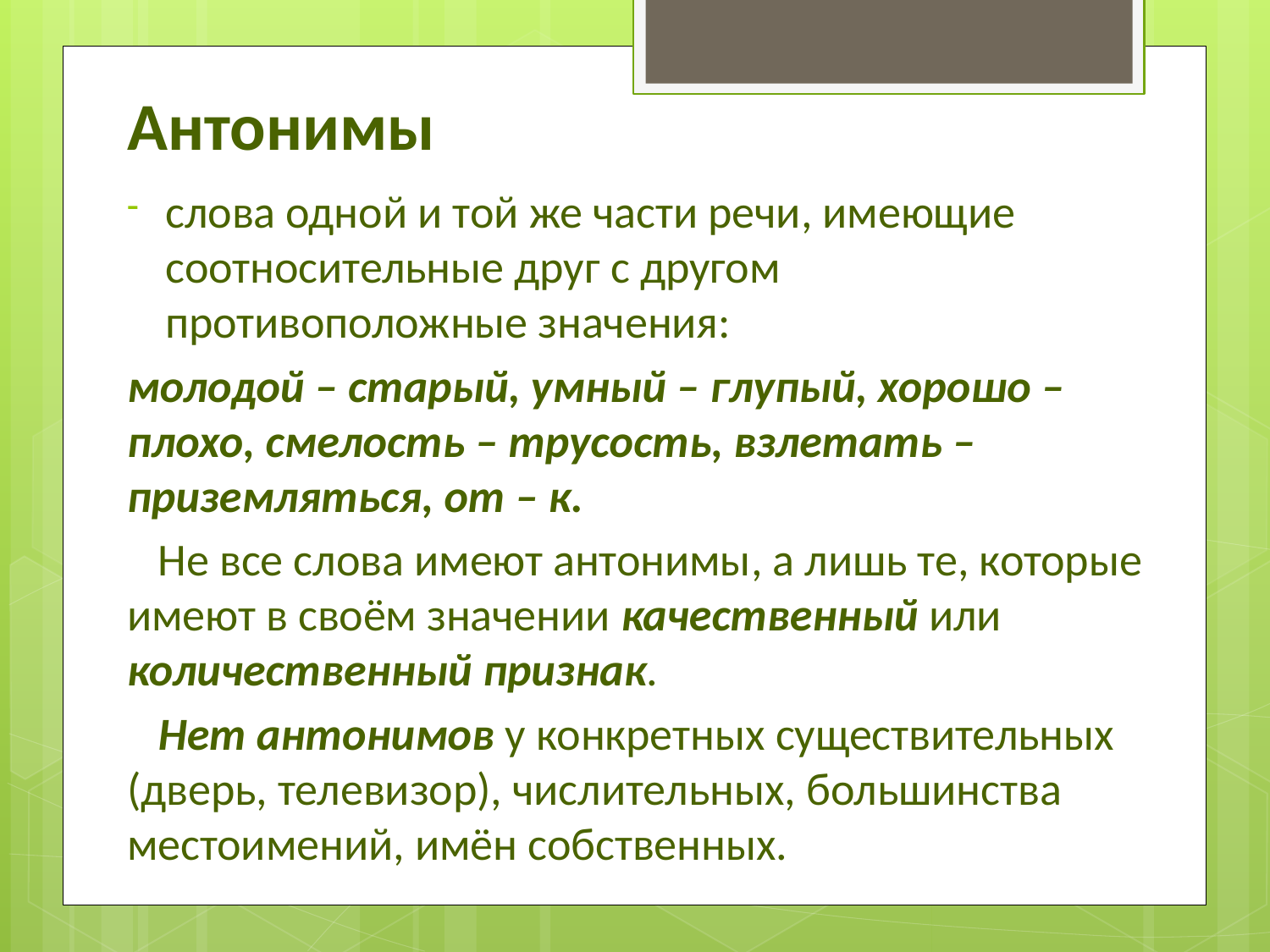

# Антонимы
слова одной и той же части речи, имеющие соотносительные друг с другом противоположные значения:
молодой – старый, умный – глупый, хорошо – плохо, смелость – трусость, взлетать – приземляться, от – к.
   Не все слова имеют антонимы, а лишь те, которые имеют в своём значении качественный или количественный признак.
   Нет антонимов у конкретных существительных (дверь, телевизор), числительных, большинства местоимений, имён собственных.